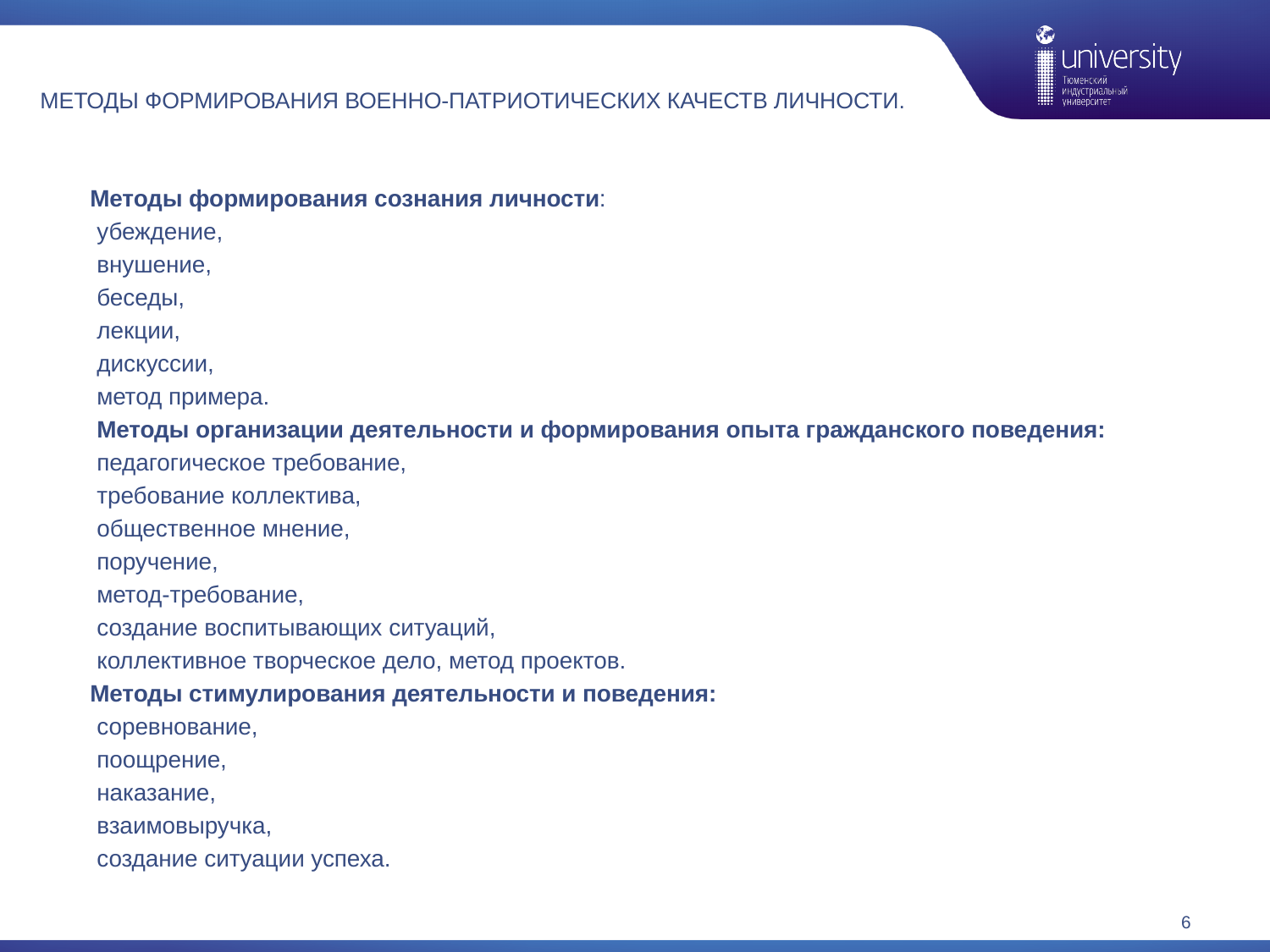

# Методы формирования военно-патриотических качеств личности.
Методы формирования сознания личности:
 убеждение,
 внушение,
 беседы,
 лекции,
 дискуссии,
 метод примера.
 Методы организации деятельности и формирования опыта гражданского поведения:
 педагогическое требование,
 требование коллектива,
 общественное мнение,
 поручение,
 метод-требование,
 создание воспитывающих ситуаций,
 коллективное творческое дело, метод проектов.
Методы стимулирования деятельности и поведения:
 соревнование,
 поощрение,
 наказание,
 взаимовыручка,
 создание ситуации успеха.

6